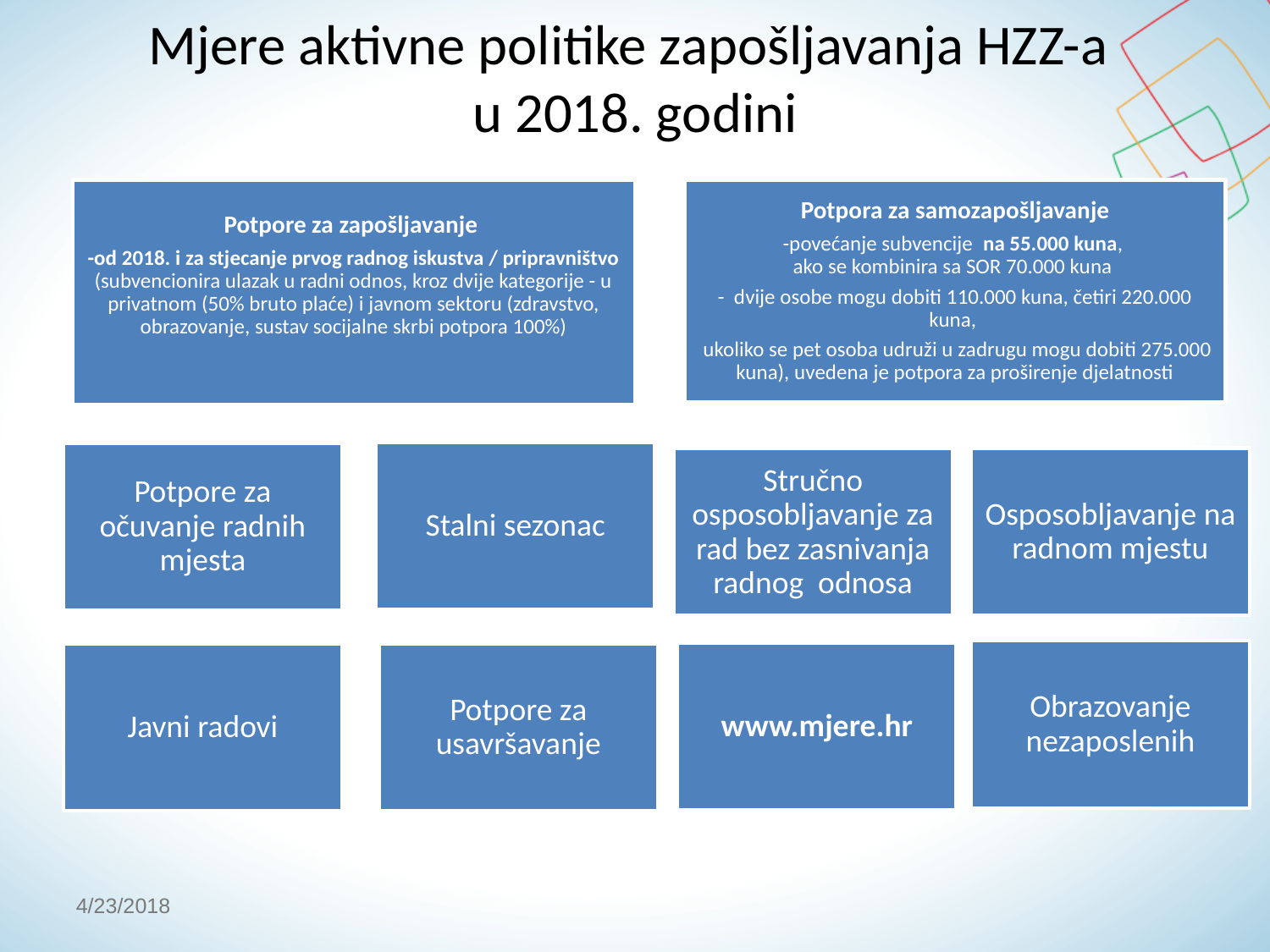

# Mjere aktivne politike zapošljavanja HZZ-a u 2018. godini

Potpore za zapošljavanje
-od 2018. i za stjecanje prvog radnog iskustva / pripravništvo (subvencionira ulazak u radni odnos, kroz dvije kategorije - u privatnom (50% bruto plaće) i javnom sektoru (zdravstvo, obrazovanje, sustav socijalne skrbi potpora 100%)

Potpore za usavršavanje
Stručno osposobljavanje za rad bez zasnivanja radnog  odnosa
Javni radovi
Potpora za samozapošljavanje
-povećanje subvencije  na 55.000 kuna,
ako se kombinira sa SOR 70.000 kuna
-  dvije osobe mogu dobiti 110.000 kuna, četiri 220.000 kuna,
 ukoliko se pet osoba udruži u zadrugu mogu dobiti 275.000 kuna), uvedena je potpora za proširenje djelatnosti
Osposobljavanje na radnom mjestu
Stalni sezonac
Potpore za očuvanje radnih mjesta
Obrazovanje nezaposlenih
www.mjere.hr